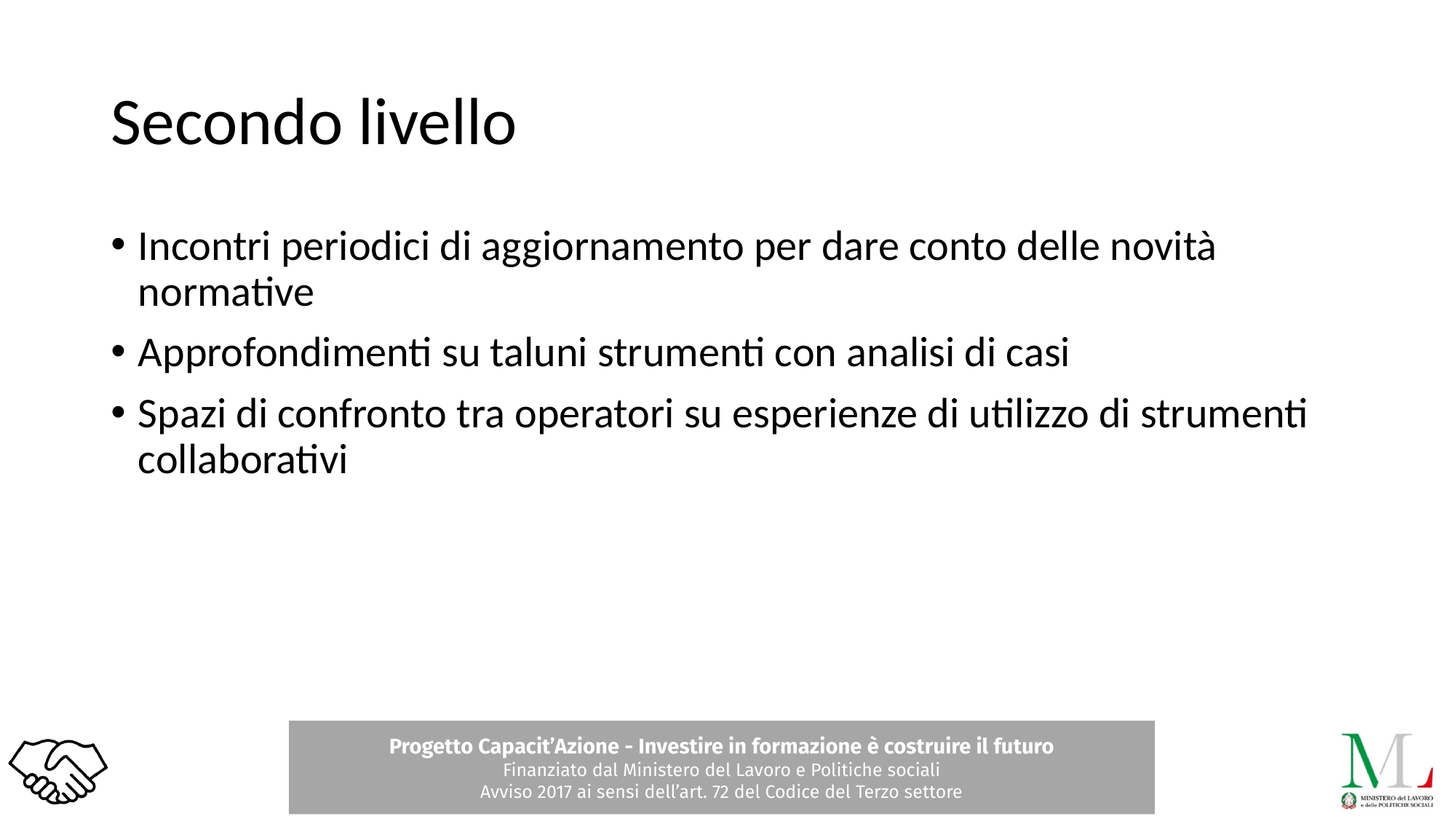

# Secondo livello
Incontri periodici di aggiornamento per dare conto delle novità normative
Approfondimenti su taluni strumenti con analisi di casi
Spazi di confronto tra operatori su esperienze di utilizzo di strumenti collaborativi